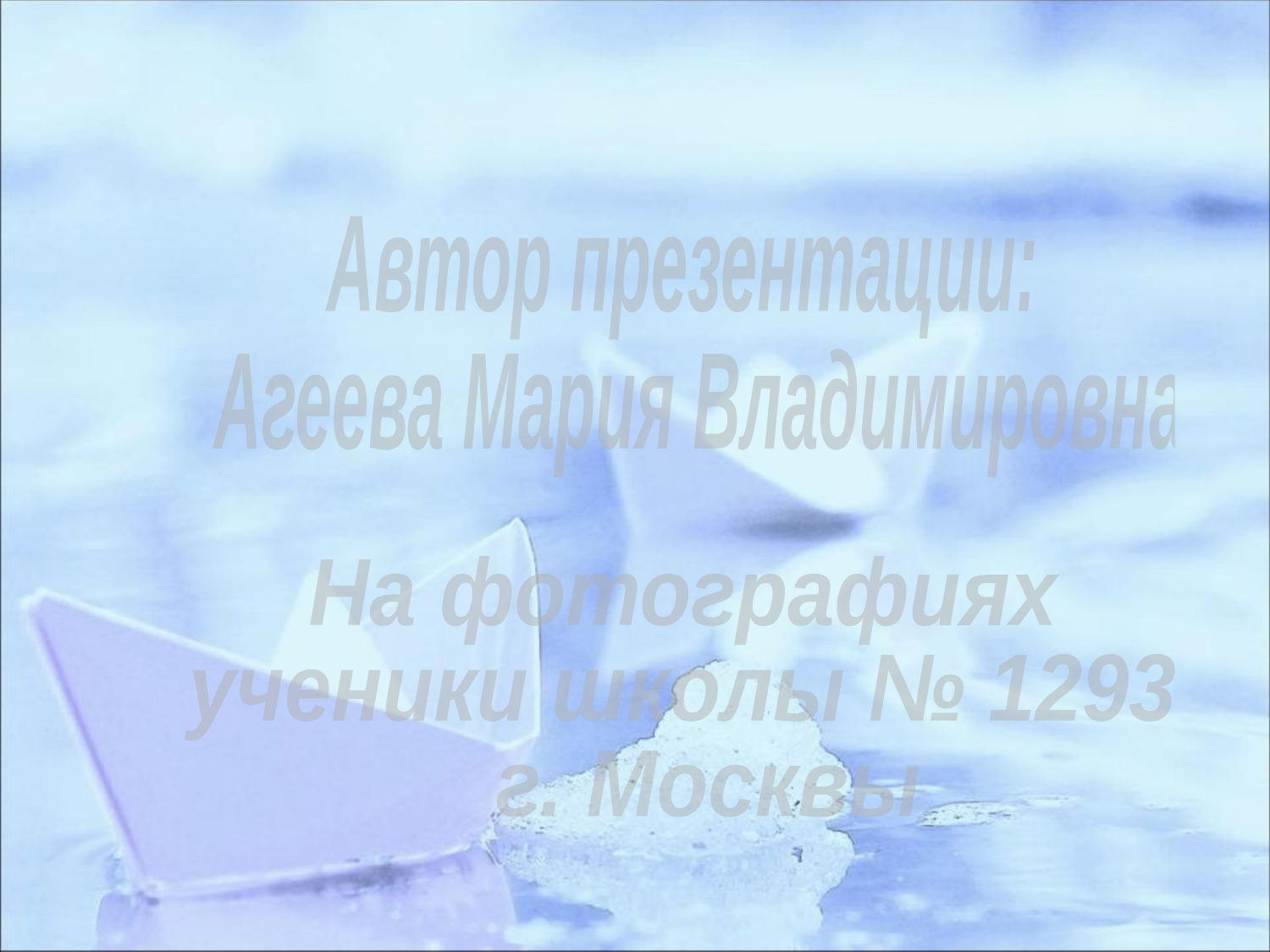

Автор презентации:
 Агеева Мария Владимировна
На фотографиях
ученики школы № 1293
 г. Москвы